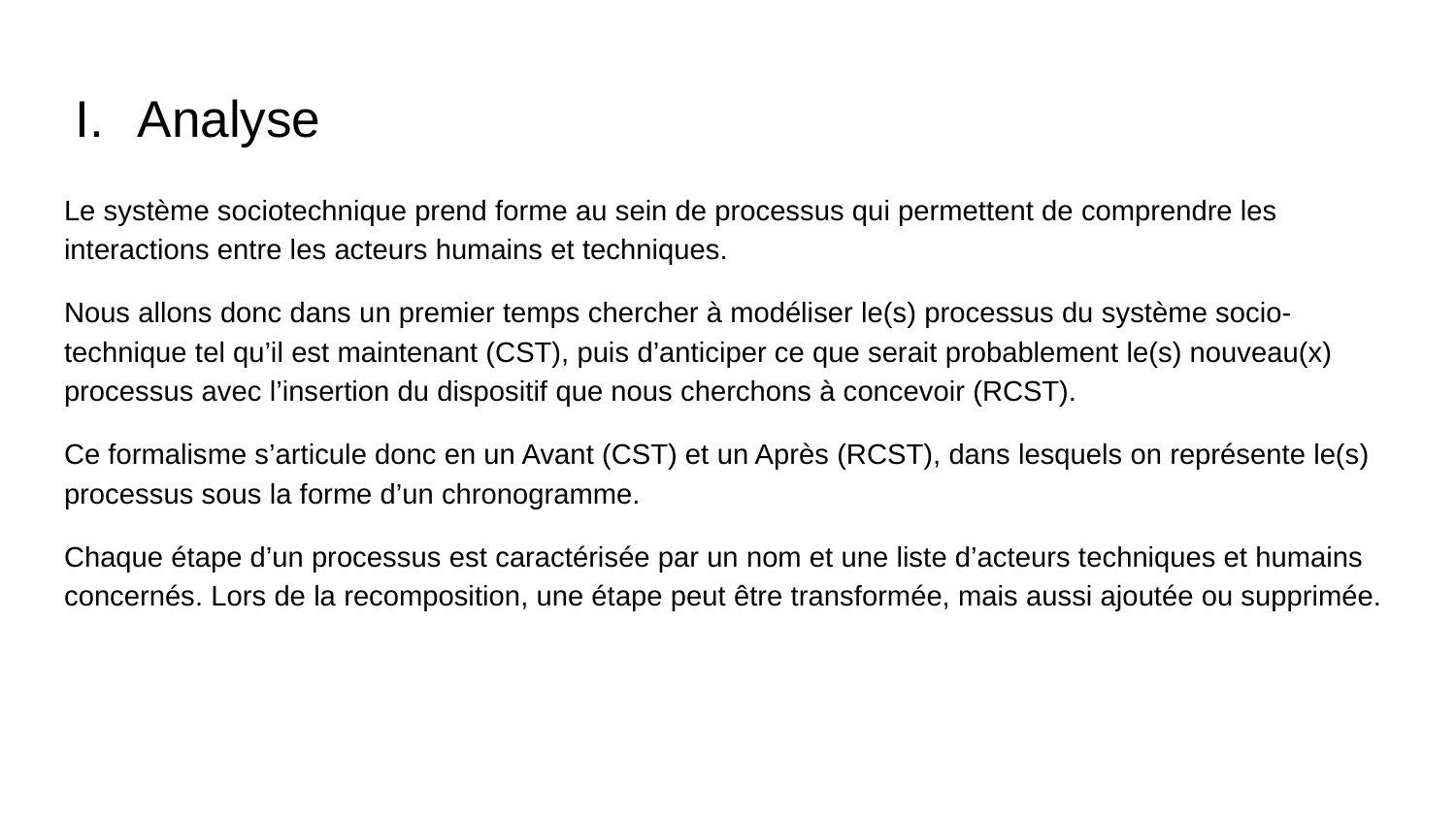

# Analyse
Le système sociotechnique prend forme au sein de processus qui permettent de comprendre les interactions entre les acteurs humains et techniques.
Nous allons donc dans un premier temps chercher à modéliser le(s) processus du système socio-technique tel qu’il est maintenant (CST), puis d’anticiper ce que serait probablement le(s) nouveau(x) processus avec l’insertion du dispositif que nous cherchons à concevoir (RCST).
Ce formalisme s’articule donc en un Avant (CST) et un Après (RCST), dans lesquels on représente le(s) processus sous la forme d’un chronogramme.
Chaque étape d’un processus est caractérisée par un nom et une liste d’acteurs techniques et humains concernés. Lors de la recomposition, une étape peut être transformée, mais aussi ajoutée ou supprimée.